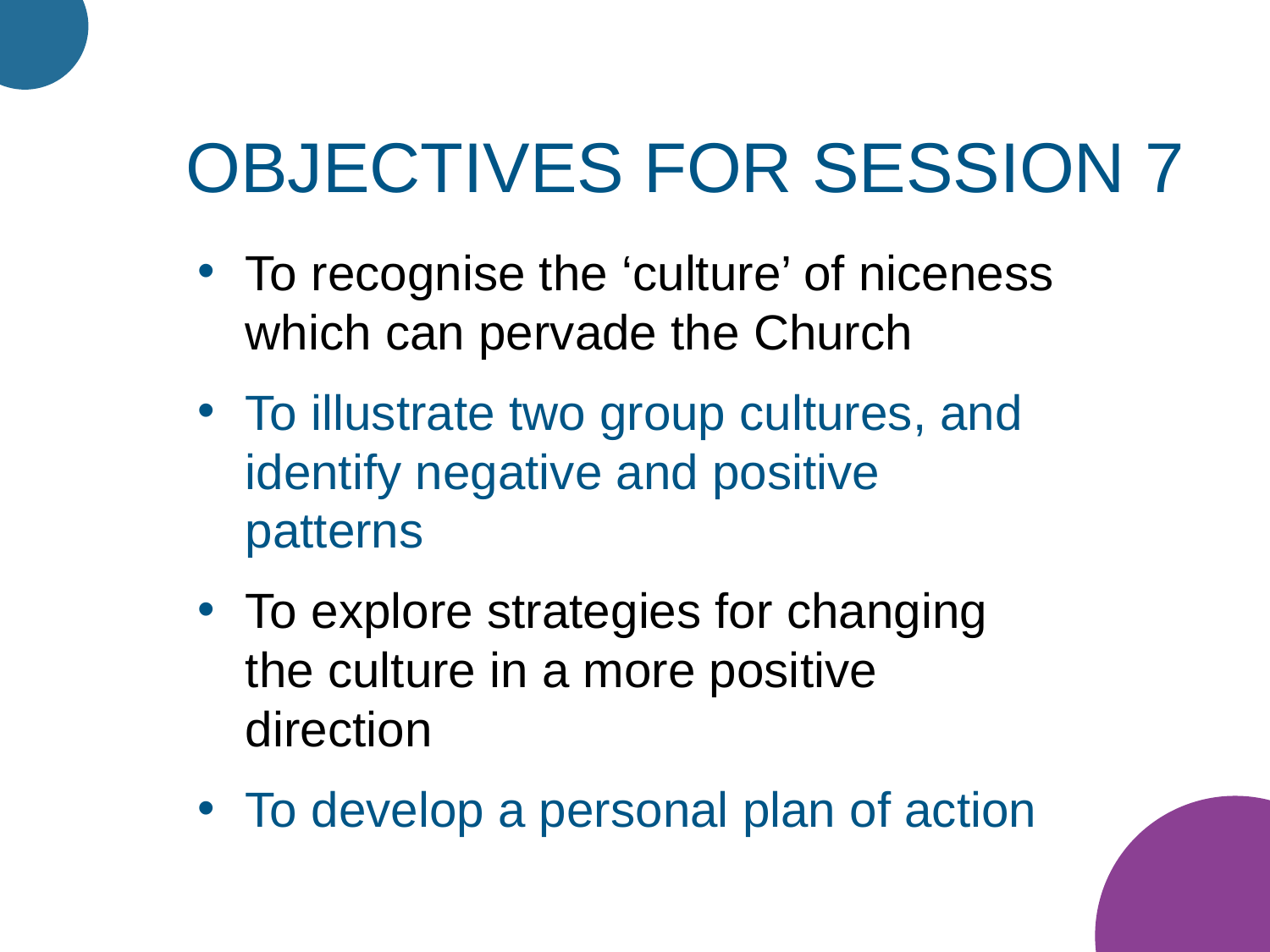

Objectives for session 7
To recognise the ‘culture’ of niceness which can pervade the Church
To illustrate two group cultures, and identify negative and positive patterns
To explore strategies for changing the culture in a more positive direction
To develop a personal plan of action